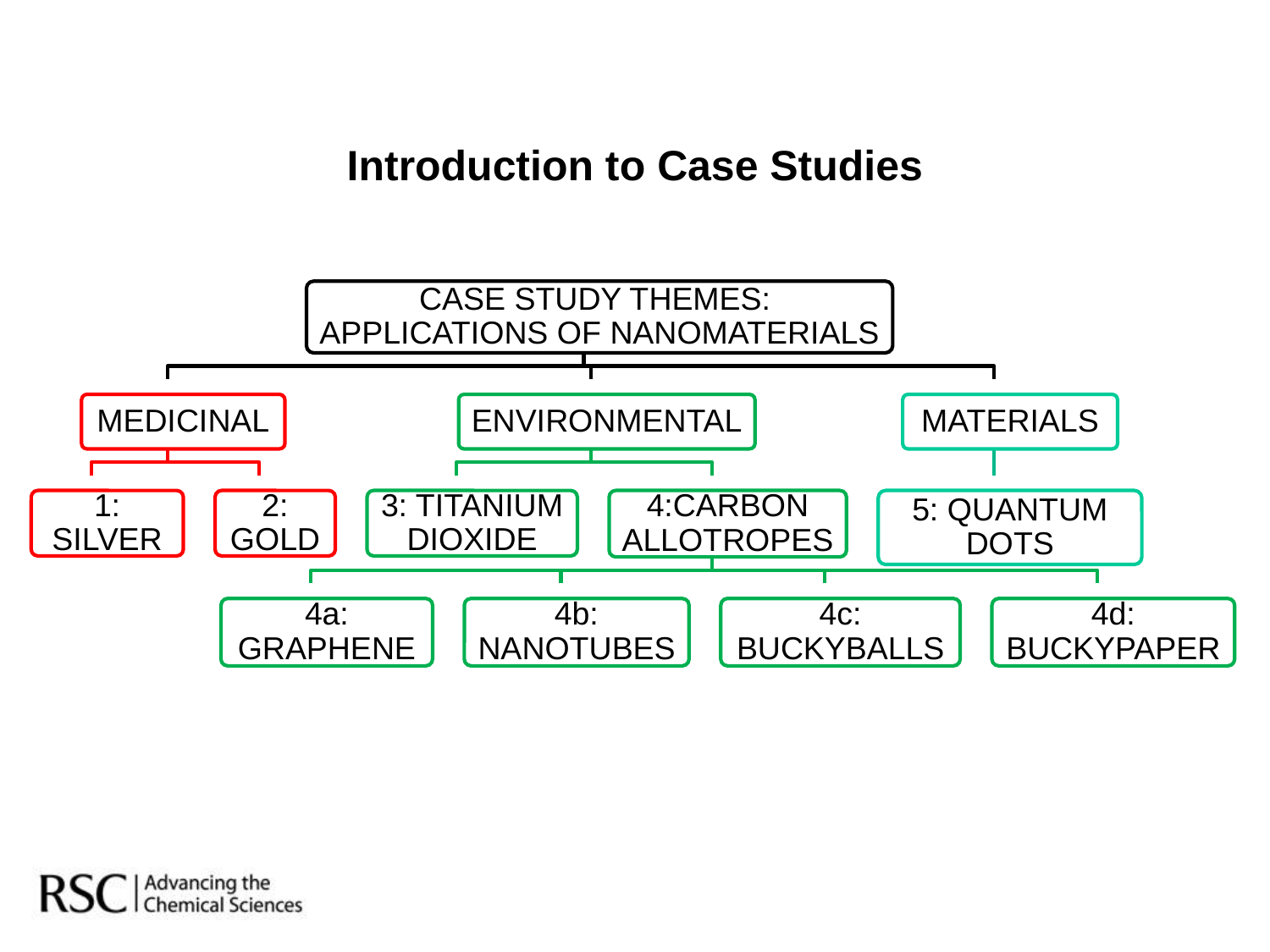

# Introduction to Case Studies
CASE STUDY THEMES:
APPLICATIONS OF NANOMATERIALS
MEDICINAL
1: SILVER
2: GOLD
ENVIRONMENTAL
3: TITANIUM DIOXIDE
4:CARBON ALLOTROPES
4a: GRAPHENE
4b: NANOTUBES
4c: BUCKYBALLS
4d: BUCKYPAPER
MATERIALS
5: QUANTUM DOTS